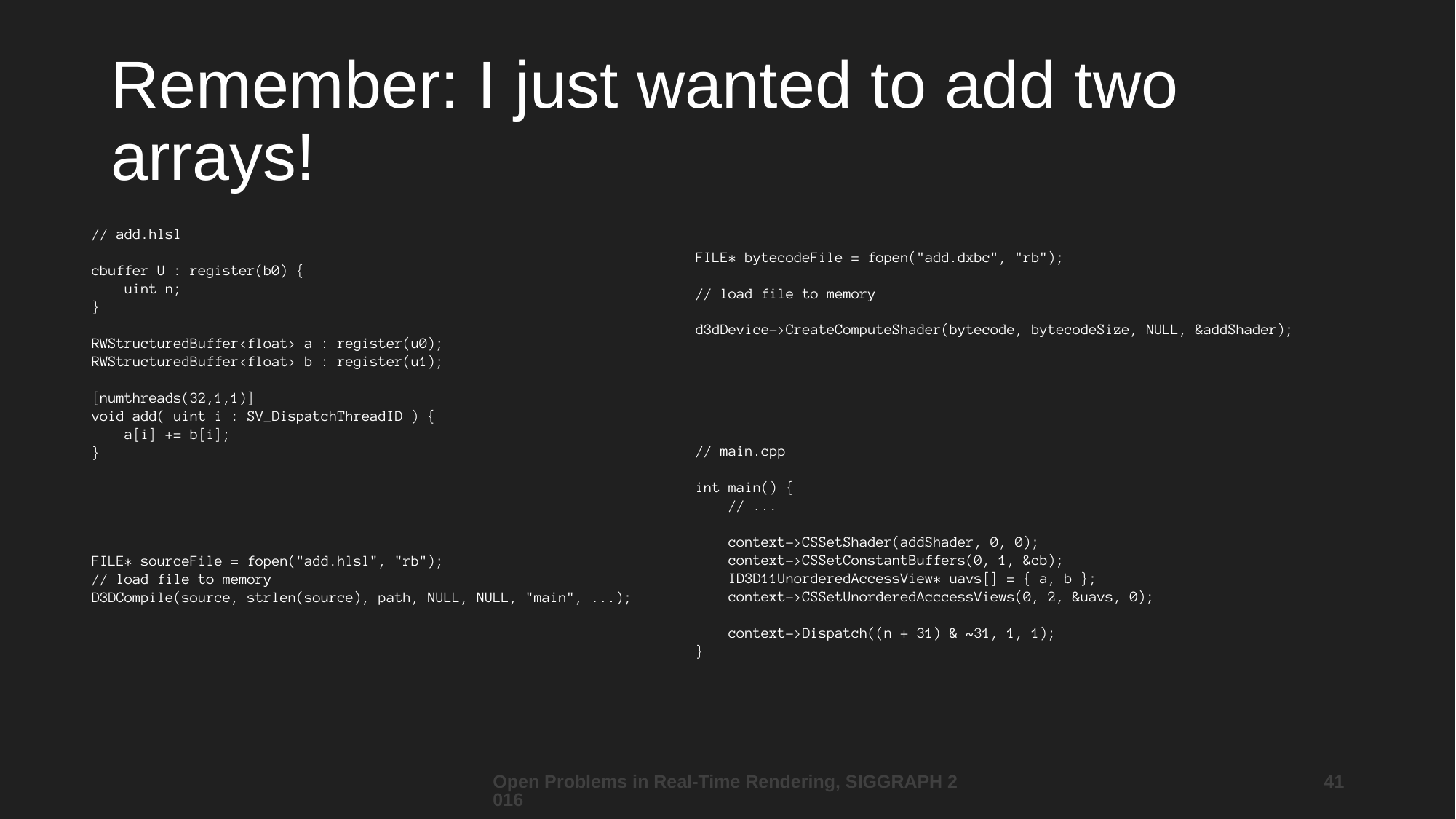

# Remember: I just wanted to add two arrays!
// add.hlsl

cbuffer U : register(b0) {
    uint n;
}

RWStructuredBuffer<float> a : register(u0);
RWStructuredBuffer<float> b : register(u1);

[numthreads(32,1,1)]
void add( uint i : SV_DispatchThreadID ) {
    a[i] += b[i];
}
FILE* bytecodeFile = fopen("add.dxbc", "rb");

// load file to memory

d3dDevice->CreateComputeShader(bytecode, bytecodeSize, NULL, &addShader);

// main.cpp

int main() {
    // ...

    context->CSSetShader(addShader, 0, 0);
    context->CSSetConstantBuffers(0, 1, &cb);
    ID3D11UnorderedAccessView* uavs[] = { a, b };
    context->CSSetUnorderedAcccessViews(0, 2, &uavs, 0);

    context->Dispatch((n + 31) & ~31, 1, 1);
}
FILE* sourceFile = fopen("add.hlsl", "rb");
// load file to memory
D3DCompile(source, strlen(source), path, NULL, NULL, "main", ...);

Open Problems in Real-Time Rendering, SIGGRAPH 2016
41